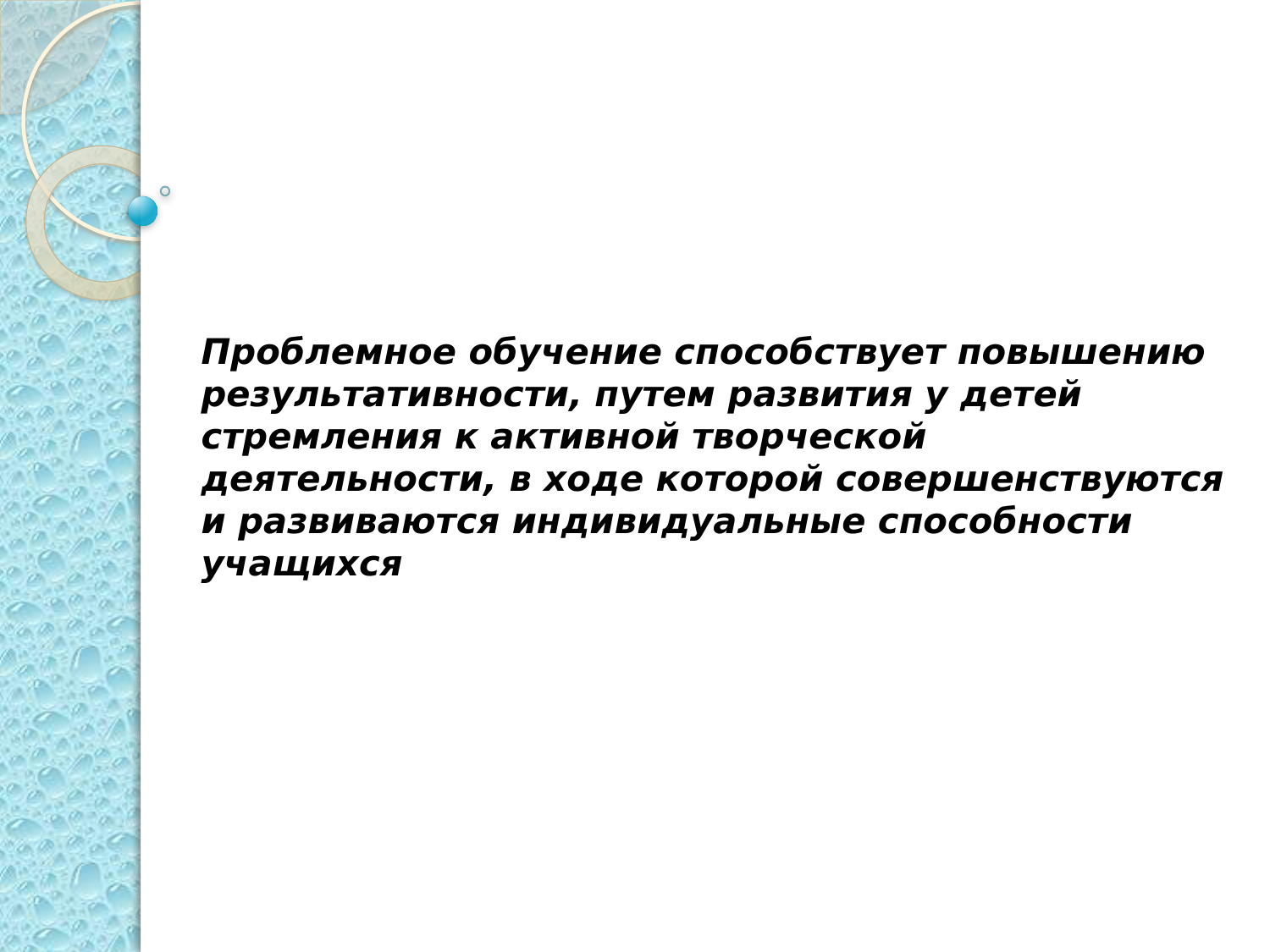

# Проблемное обучение способствует повышению результативности, путем развития у детей стремления к активной творческой деятельности, в ходе которой совершенствуются и развиваются индивидуальные способности учащихся